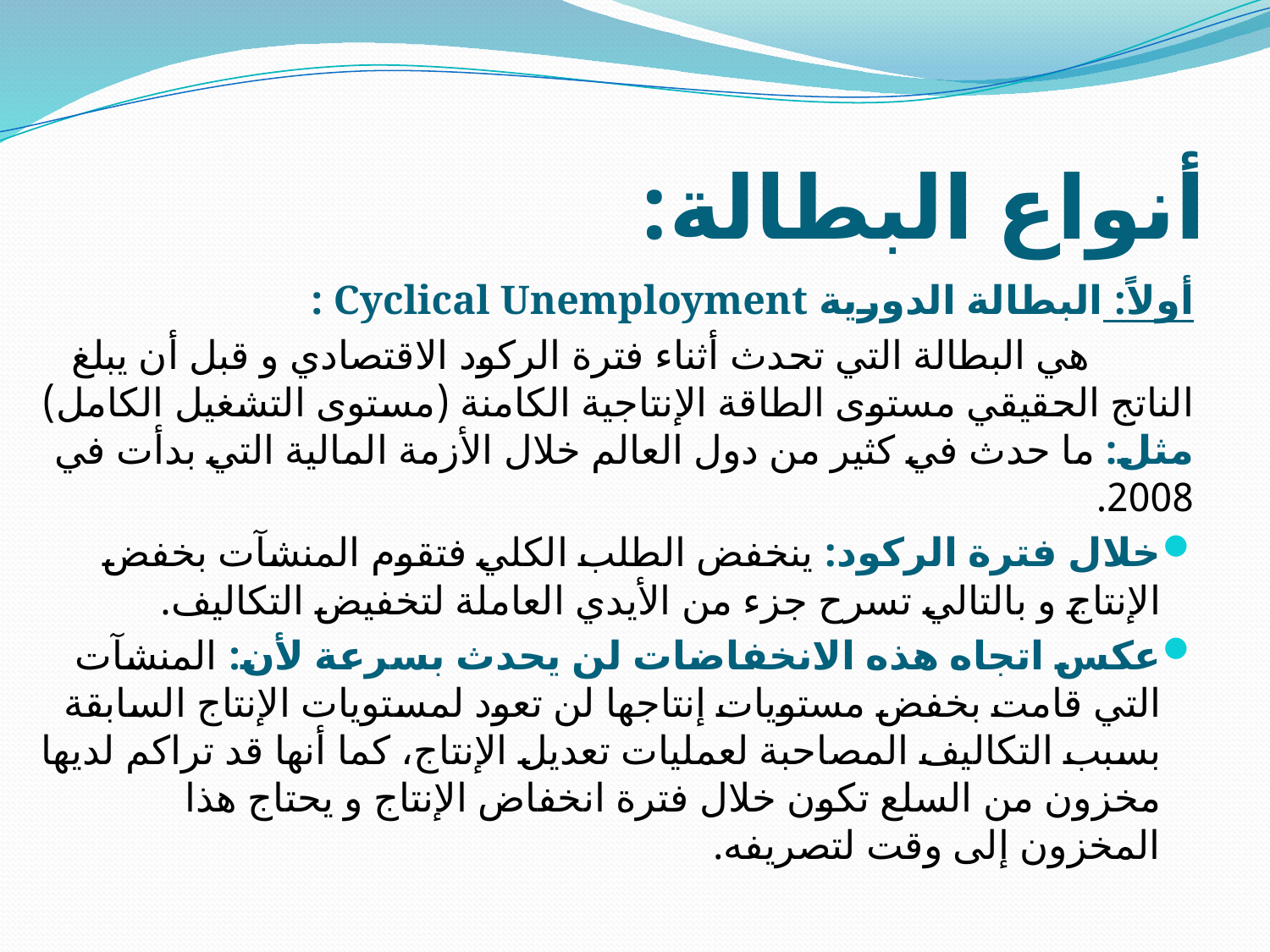

# أنواع البطالة:
أولاً: البطالة الدورية Cyclical Unemployment :
          هي البطالة التي تحدث أثناء فترة الركود الاقتصادي و قبل أن يبلغ الناتج الحقيقي مستوى الطاقة الإنتاجية الكامنة (مستوى التشغيل الكامل) مثل: ما حدث في كثير من دول العالم خلال الأزمة المالية التي بدأت في 2008.
خلال فترة الركود: ينخفض الطلب الكلي فتقوم المنشآت بخفض الإنتاج و بالتالي تسرح جزء من الأيدي العاملة لتخفيض التكاليف.
عكس اتجاه هذه الانخفاضات لن يحدث بسرعة لأن: المنشآت التي قامت بخفض مستويات إنتاجها لن تعود لمستويات الإنتاج السابقة بسبب التكاليف المصاحبة لعمليات تعديل الإنتاج، كما أنها قد تراكم لديها مخزون من السلع تكون خلال فترة انخفاض الإنتاج و يحتاج هذا المخزون إلى وقت لتصريفه.